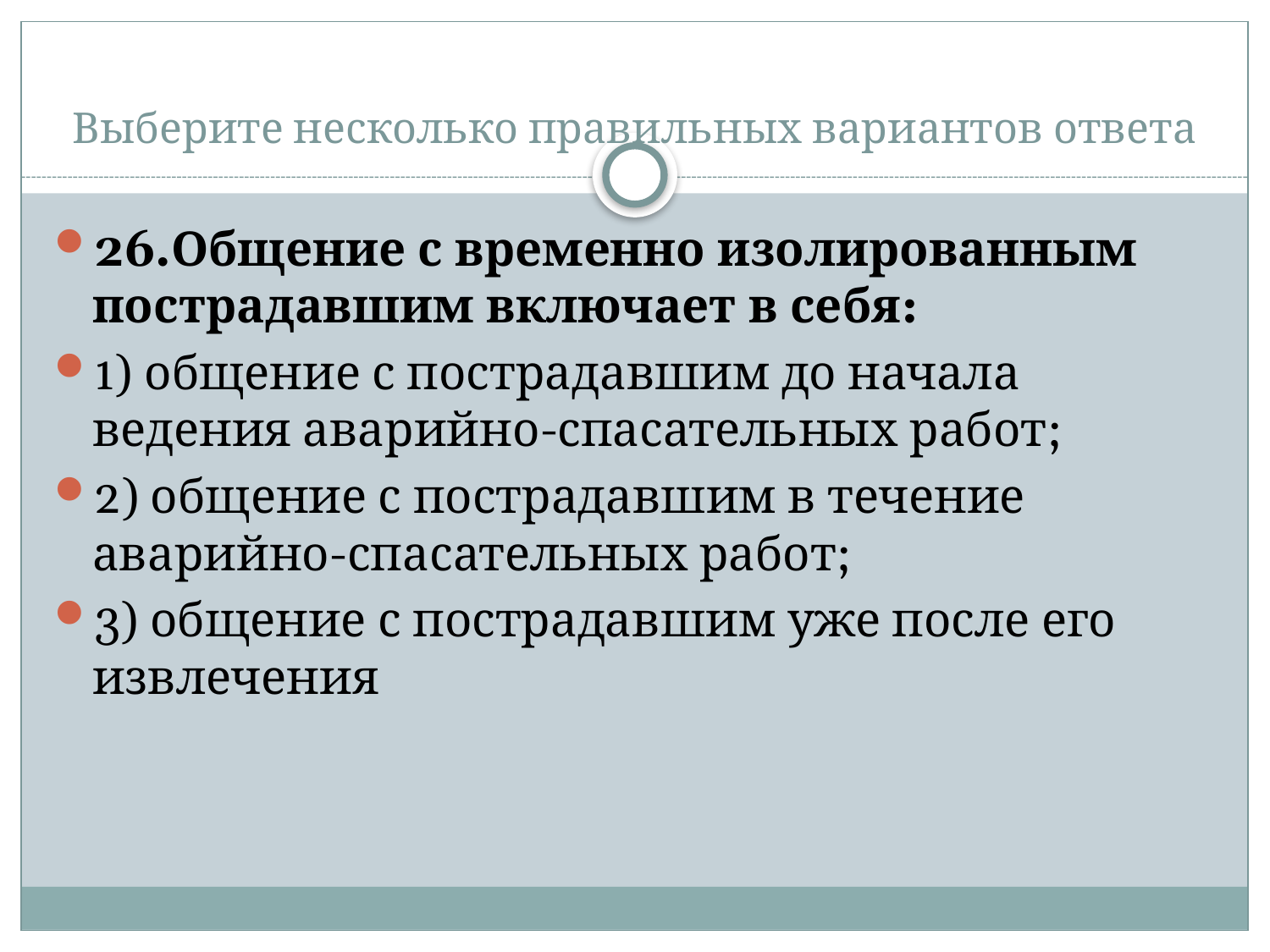

# Выберите несколько правильных вариантов ответа
26.Общение с временно изолированным пострадавшим включает в себя:
1) общение с пострадавшим до начала ведения аварийно-спасательных работ;
2) общение с пострадавшим в течение аварийно-спасательных работ;
3) общение с пострадавшим уже после его извлечения